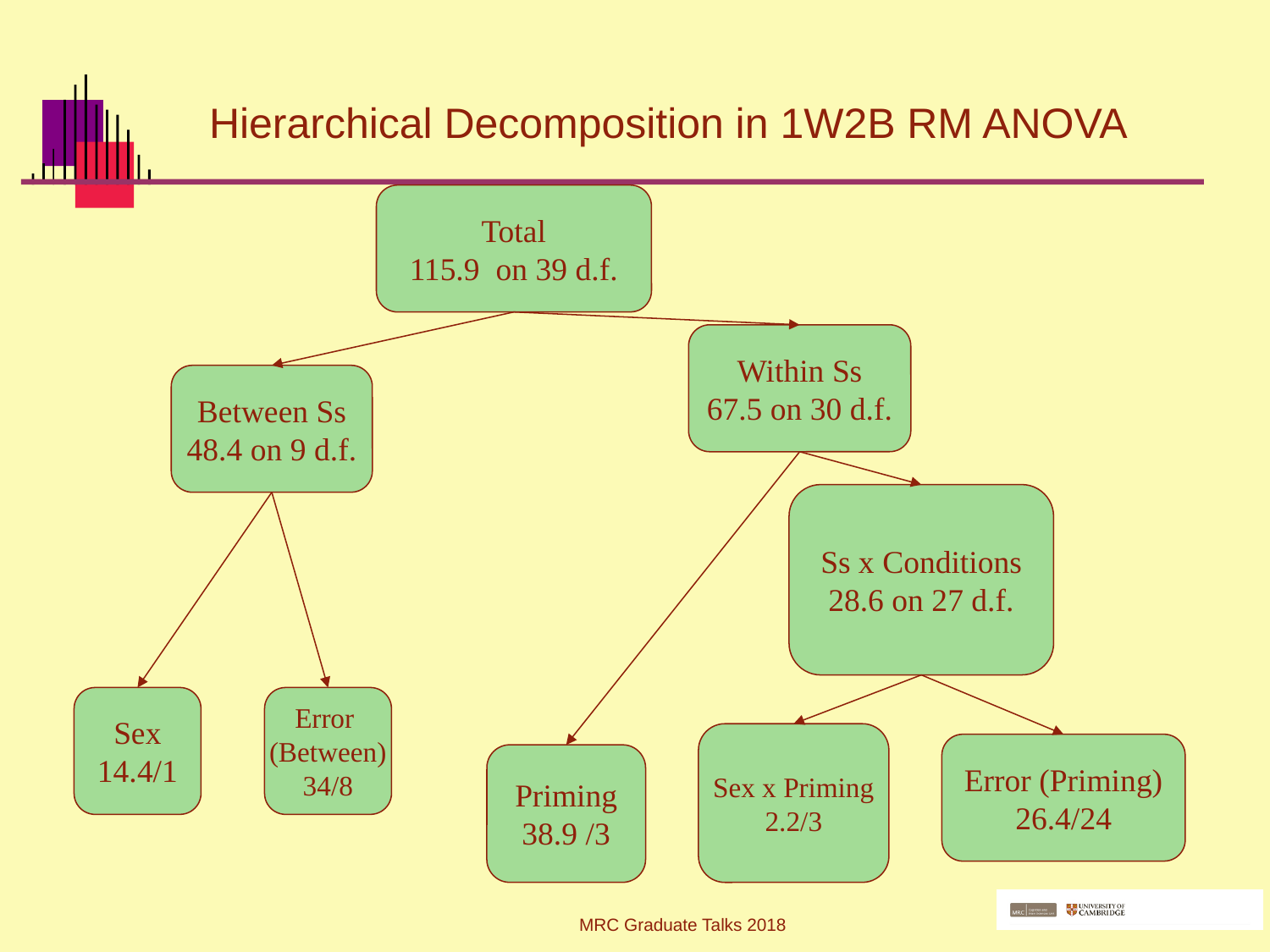

Hierarchical Decomposition in 1W2B RM ANOVA
Total
115.9  on 39 d.f.
Within Ss
67.5 on 30 d.f.
Between Ss
48.4 on 9 d.f.
Ss x Conditions
28.6 on 27 d.f.
Sex
14.4/1
Error
(Between)
34/8
Sex x Priming
2.2/3
Error (Priming)
26.4/24
Priming
38.9 /3

MRC Graduate Talks 2018